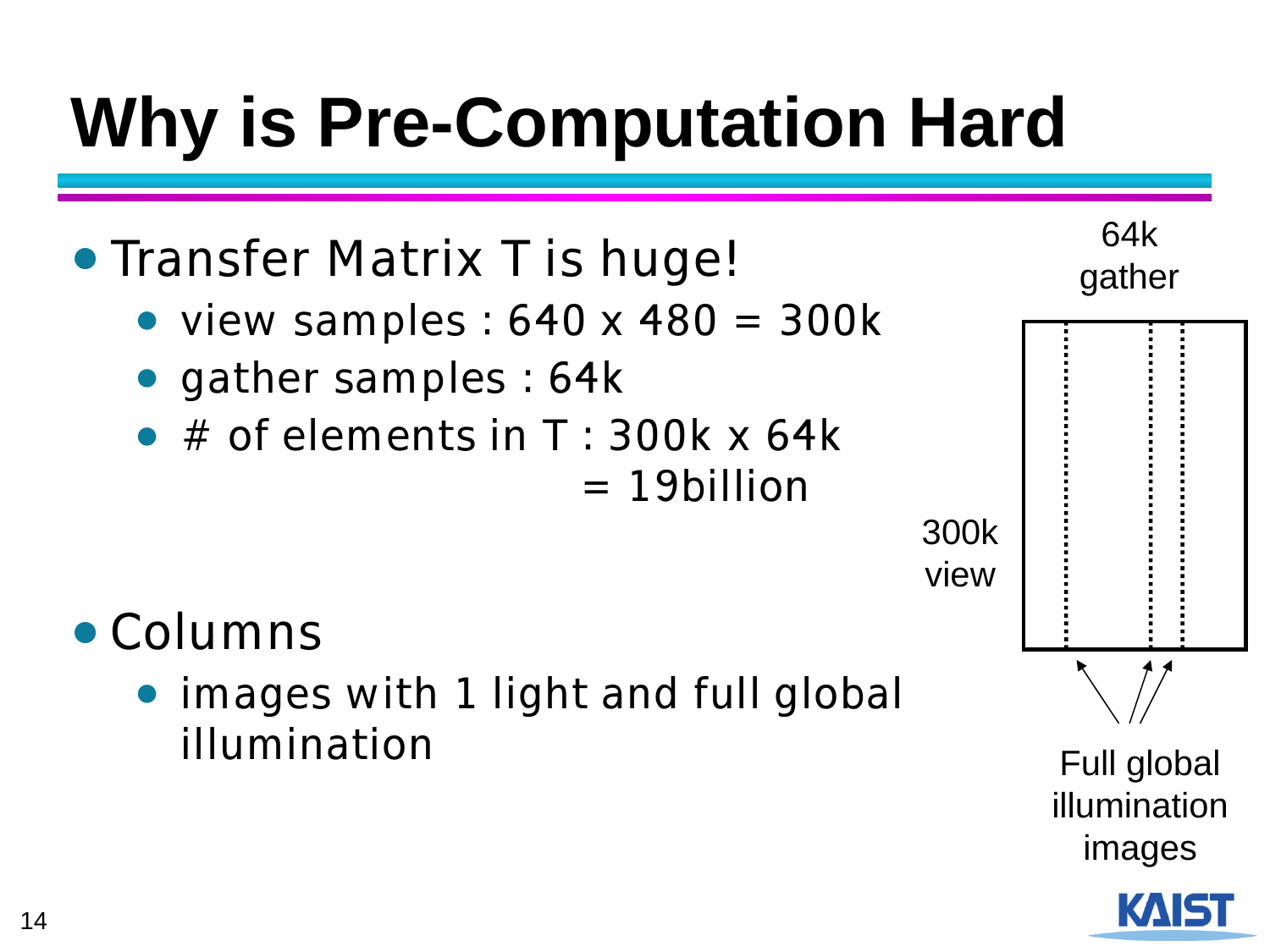

# Why is Pre-Computation Hard
64k gather
Transfer Matrix T is huge!
view samples : 640 x 480 = 300k
gather samples : 64k
# of elements in T : 300k x 64k = 19billion

Columns
images with 1 light and full global
illumination

300k view

Full global illumination images